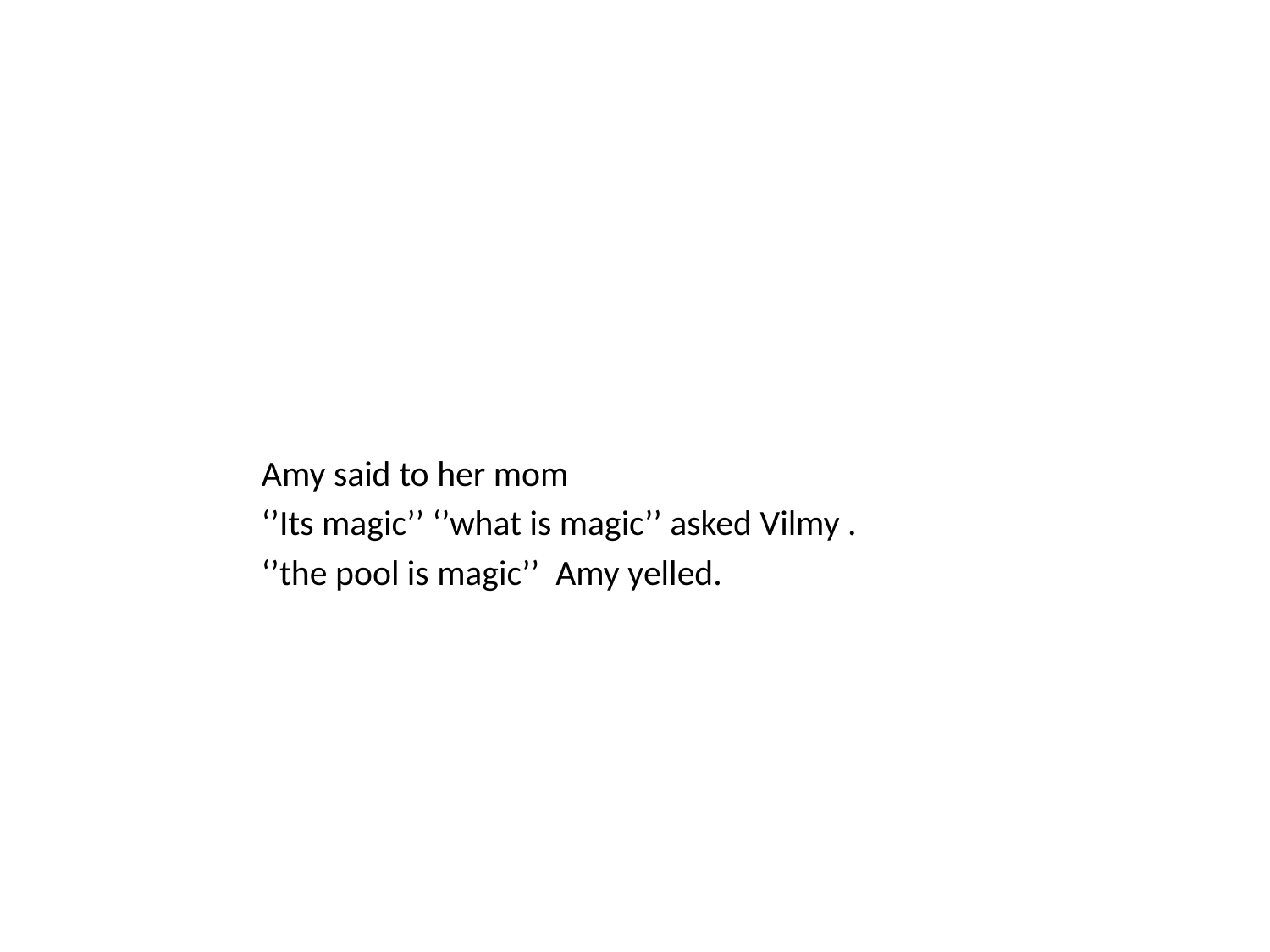

Amy said to her mom
‘’Its magic’’ ‘’what is magic’’ asked Vilmy .
‘’the pool is magic’’  Amy yelled.